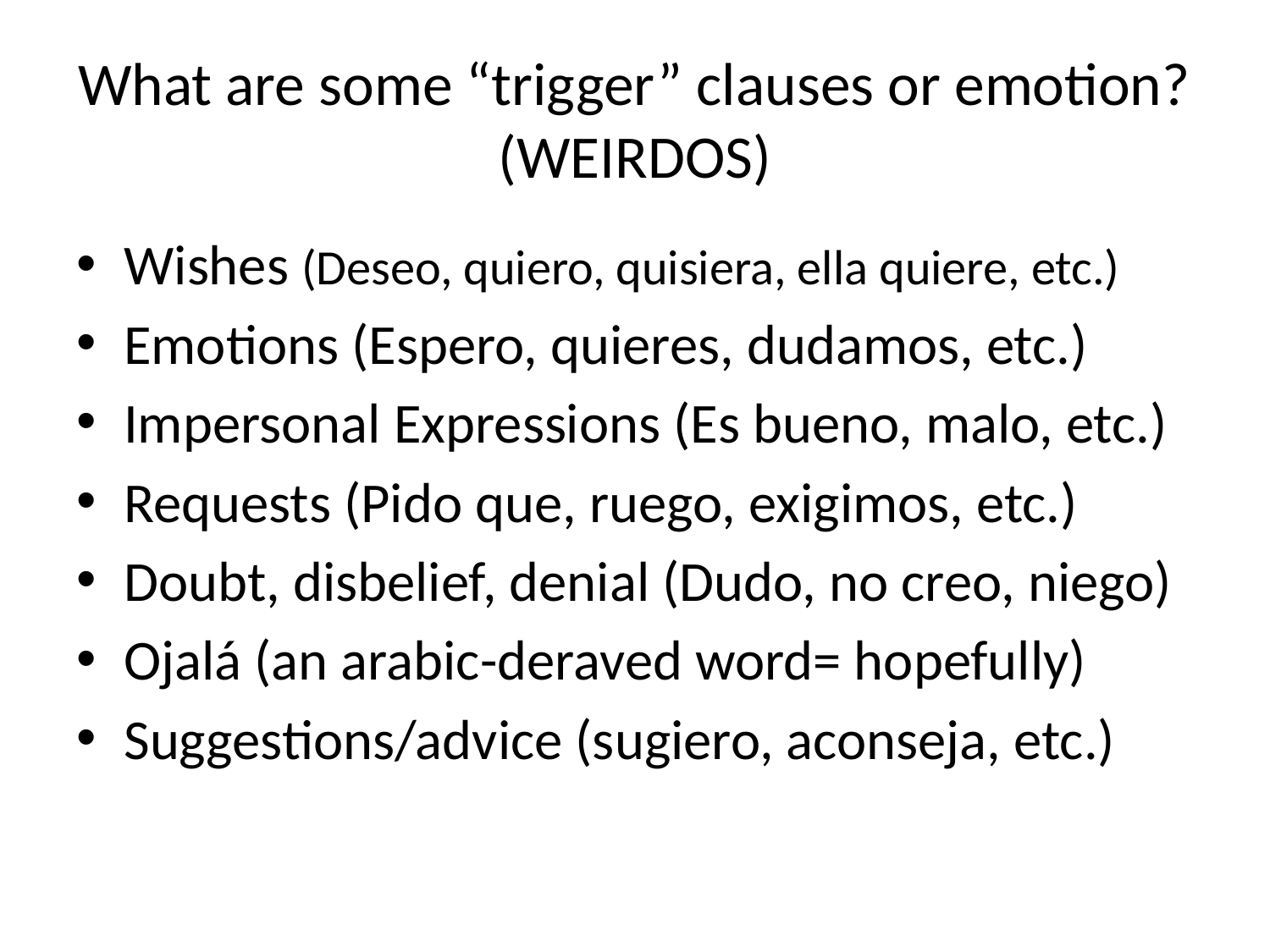

# What are some “trigger” clauses or emotion? (WEIRDOS)
Wishes (Deseo, quiero, quisiera, ella quiere, etc.)
Emotions (Espero, quieres, dudamos, etc.)
Impersonal Expressions (Es bueno, malo, etc.)
Requests (Pido que, ruego, exigimos, etc.)
Doubt, disbelief, denial (Dudo, no creo, niego)
Ojalá (an arabic-deraved word= hopefully)
Suggestions/advice (sugiero, aconseja, etc.)